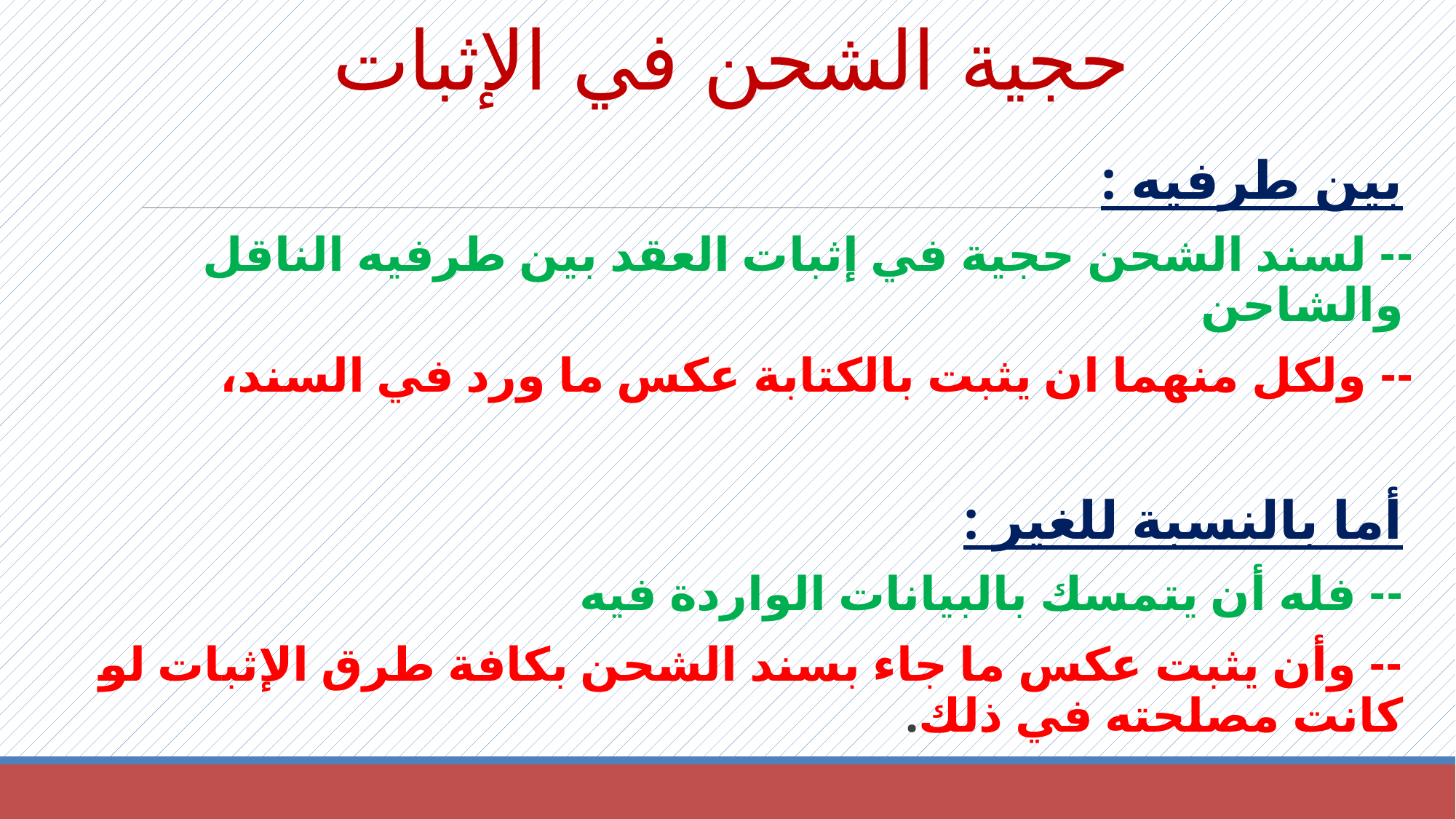

# حجية الشحن في الإثبات
بين طرفيه :
-- لسند الشحن حجية في إثبات العقد بين طرفيه الناقل والشاحن
-- ولكل منهما ان يثبت بالكتابة عكس ما ورد في السند،

أما بالنسبة للغير :
-- فله أن يتمسك بالبيانات الواردة فيه
-- وأن يثبت عكس ما جاء بسند الشحن بكافة طرق الإثبات لو كانت مصلحته في ذلك.